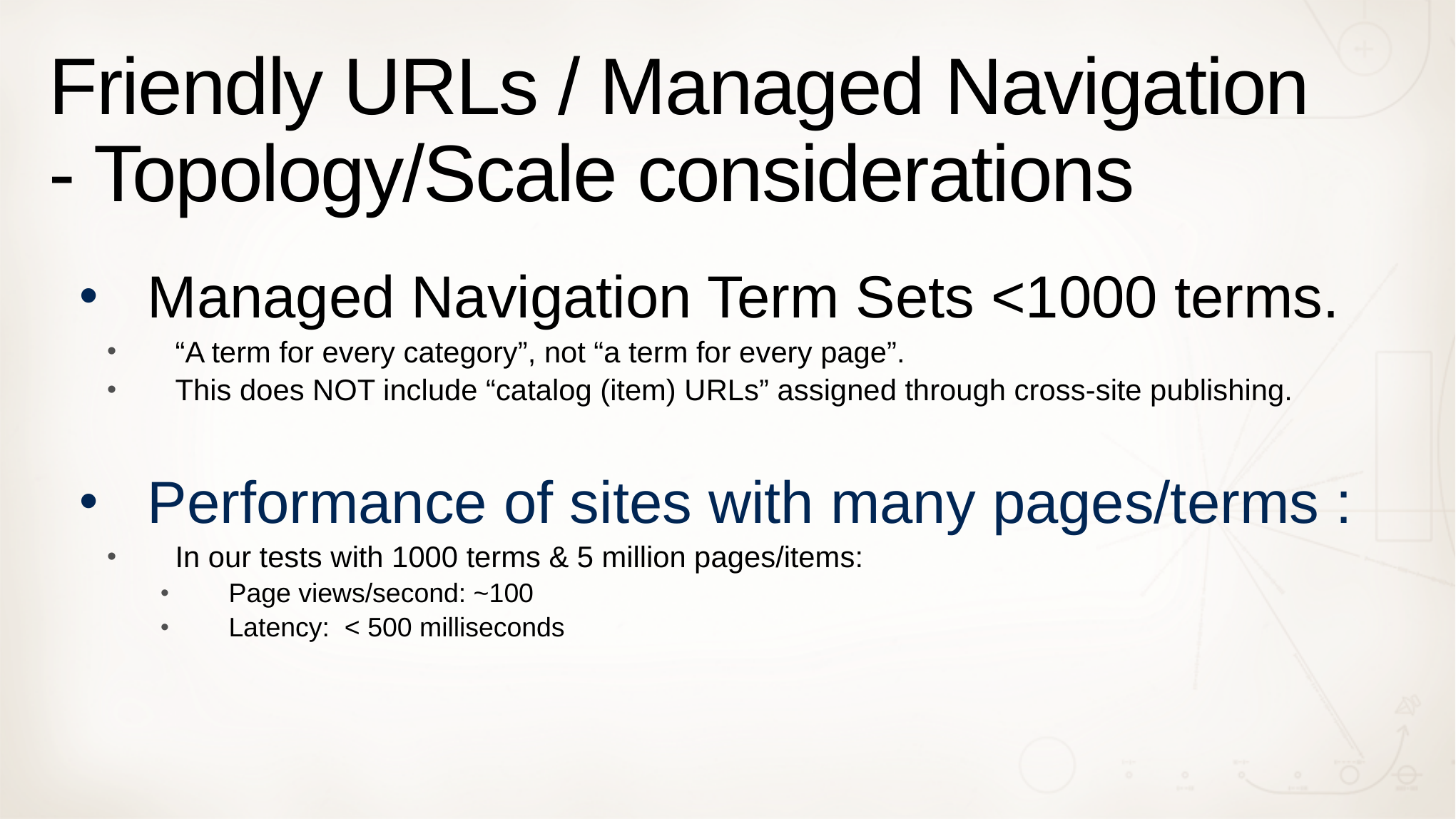

# Friendly URLs / Managed Navigation - Topology/Scale considerations

Managed Navigation Term Sets <1000 terms.
“A term for every category”, not “a term for every page”.
This does NOT include “catalog (item) URLs” assigned through cross-site publishing.

Performance of sites with many pages/terms :
In our tests with 1000 terms & 5 million pages/items:
Page views/second: ~100
Latency:  < 500 milliseconds